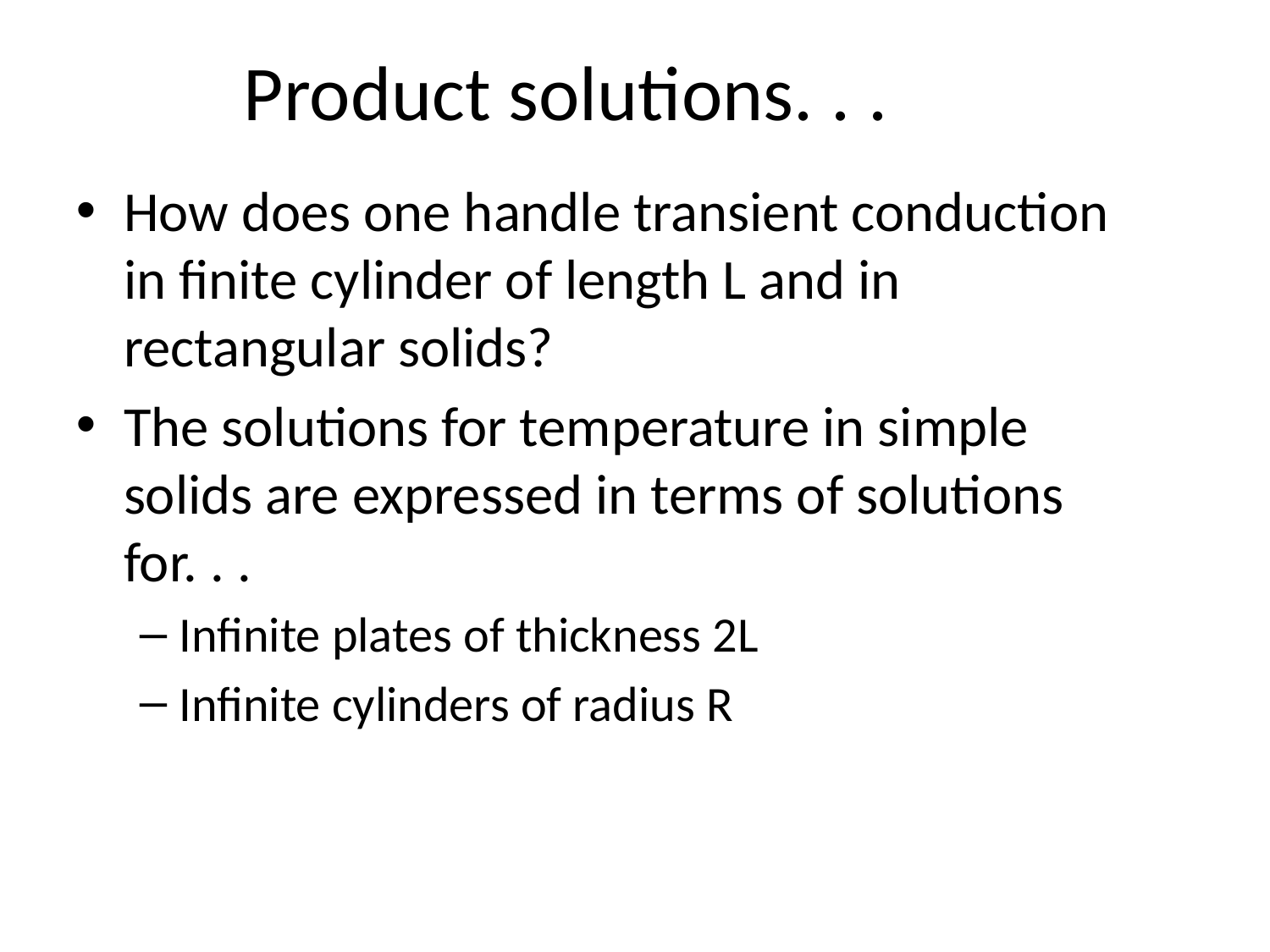

Product solutions. . .
How does one handle transient conduction in finite cylinder of length L and in rectangular solids?
The solutions for temperature in simple solids are expressed in terms of solutions for. . .
Infinite plates of thickness 2L
Infinite cylinders of radius R